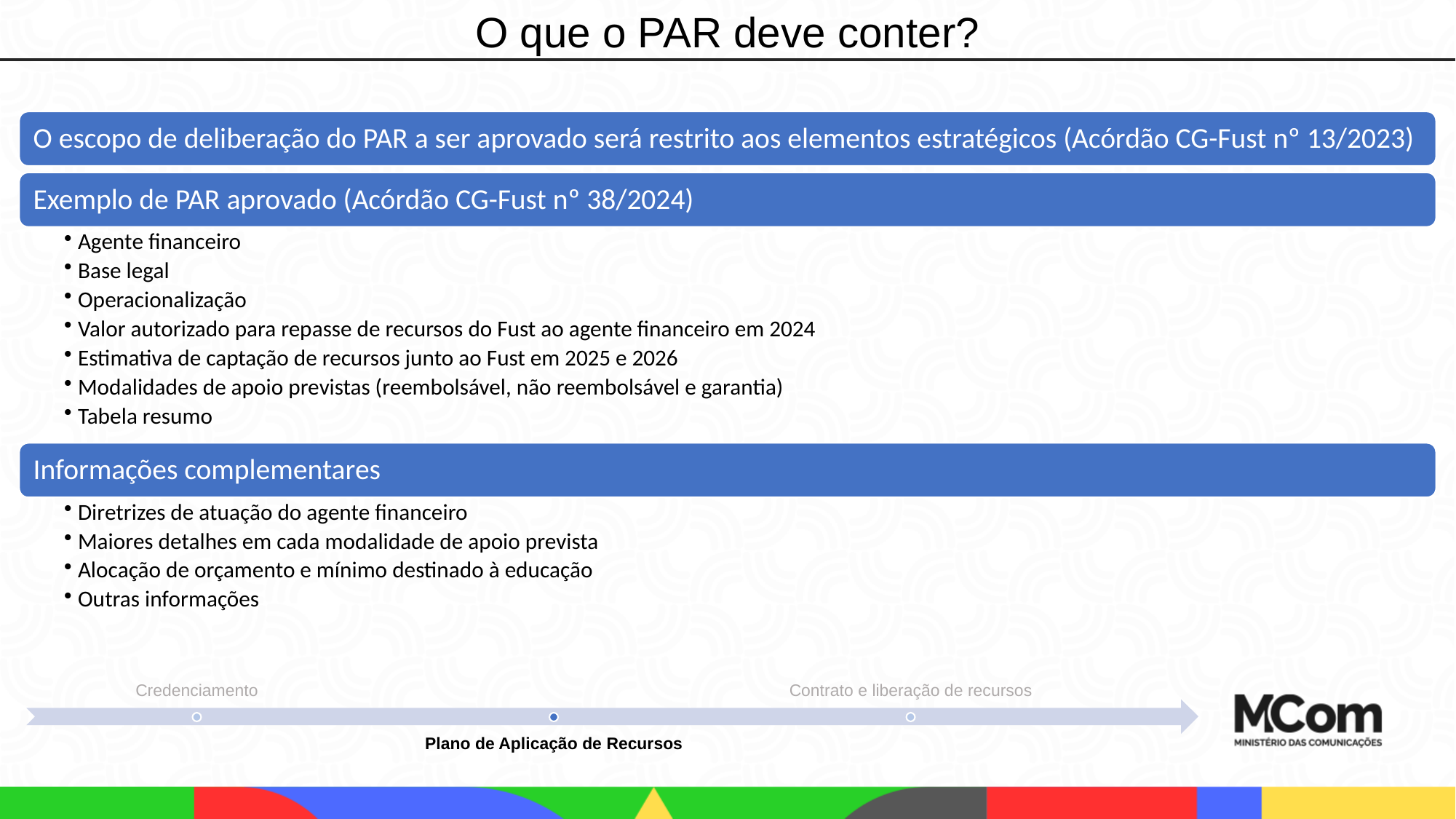

O que o PAR deve conter?
O escopo de deliberação do PAR a ser aprovado será restrito aos elementos estratégicos (Acórdão CG-Fust nº 13/2023)
Exemplo de PAR aprovado (Acórdão CG-Fust nº 38/2024)
Agente financeiro
Base legal
Operacionalização
Valor autorizado para repasse de recursos do Fust ao agente financeiro em 2024
Estimativa de captação de recursos junto ao Fust em 2025 e 2026
Modalidades de apoio previstas (reembolsável, não reembolsável e garantia)
Tabela resumo
Informações complementares
Diretrizes de atuação do agente financeiro
Maiores detalhes em cada modalidade de apoio prevista
Alocação de orçamento e mínimo destinado à educação
Outras informações
Credenciamento
Plano de Aplicação de Recursos
Contrato e liberação de recursos